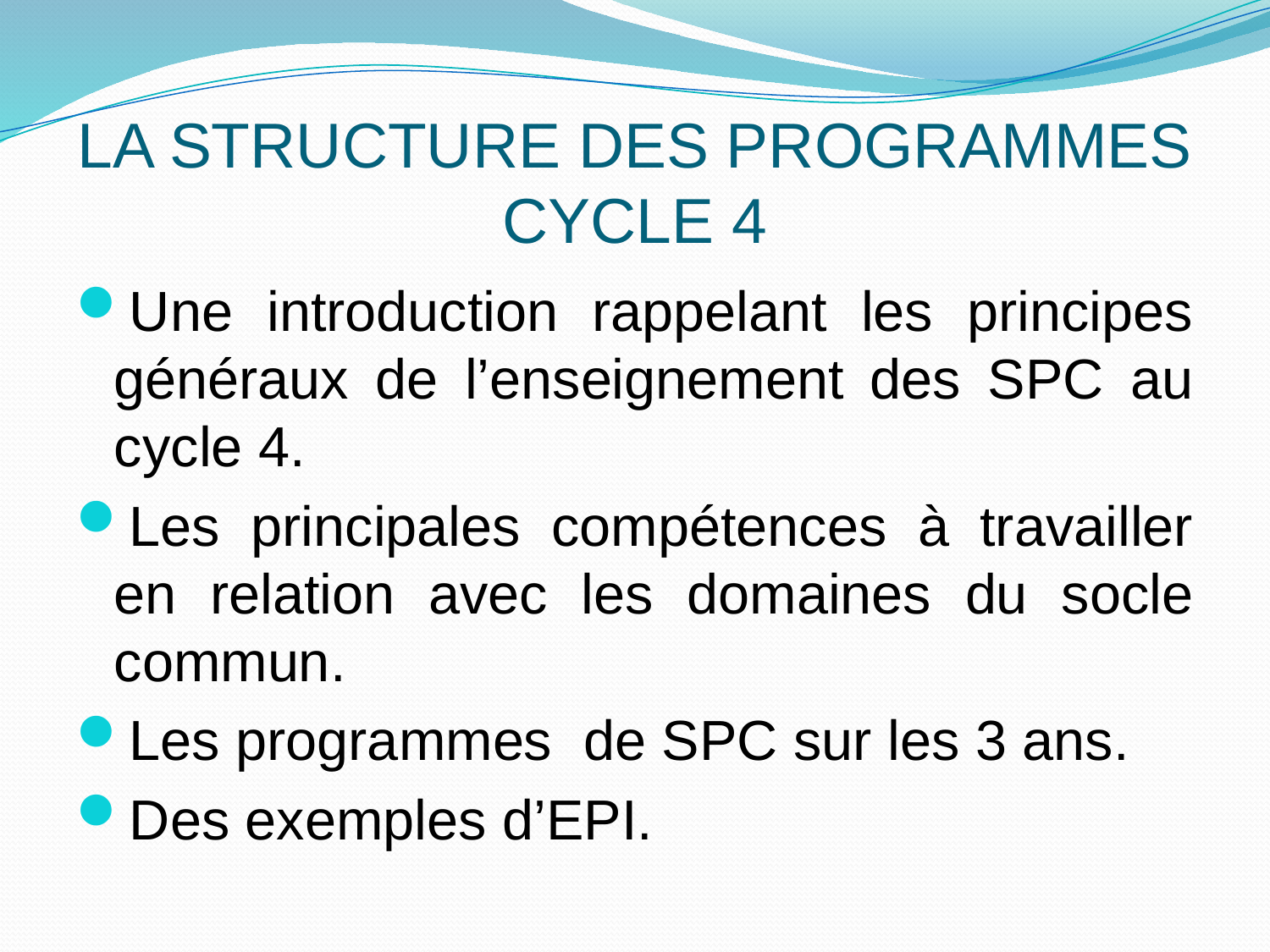

# LA STRUCTURE DES PROGRAMMES CYCLE 4
Une introduction rappelant les principes généraux de l’enseignement des SPC au cycle 4.
Les principales compétences à travailler en relation avec les domaines du socle commun.
Les programmes  de SPC sur les 3 ans.
Des exemples d’EPI.